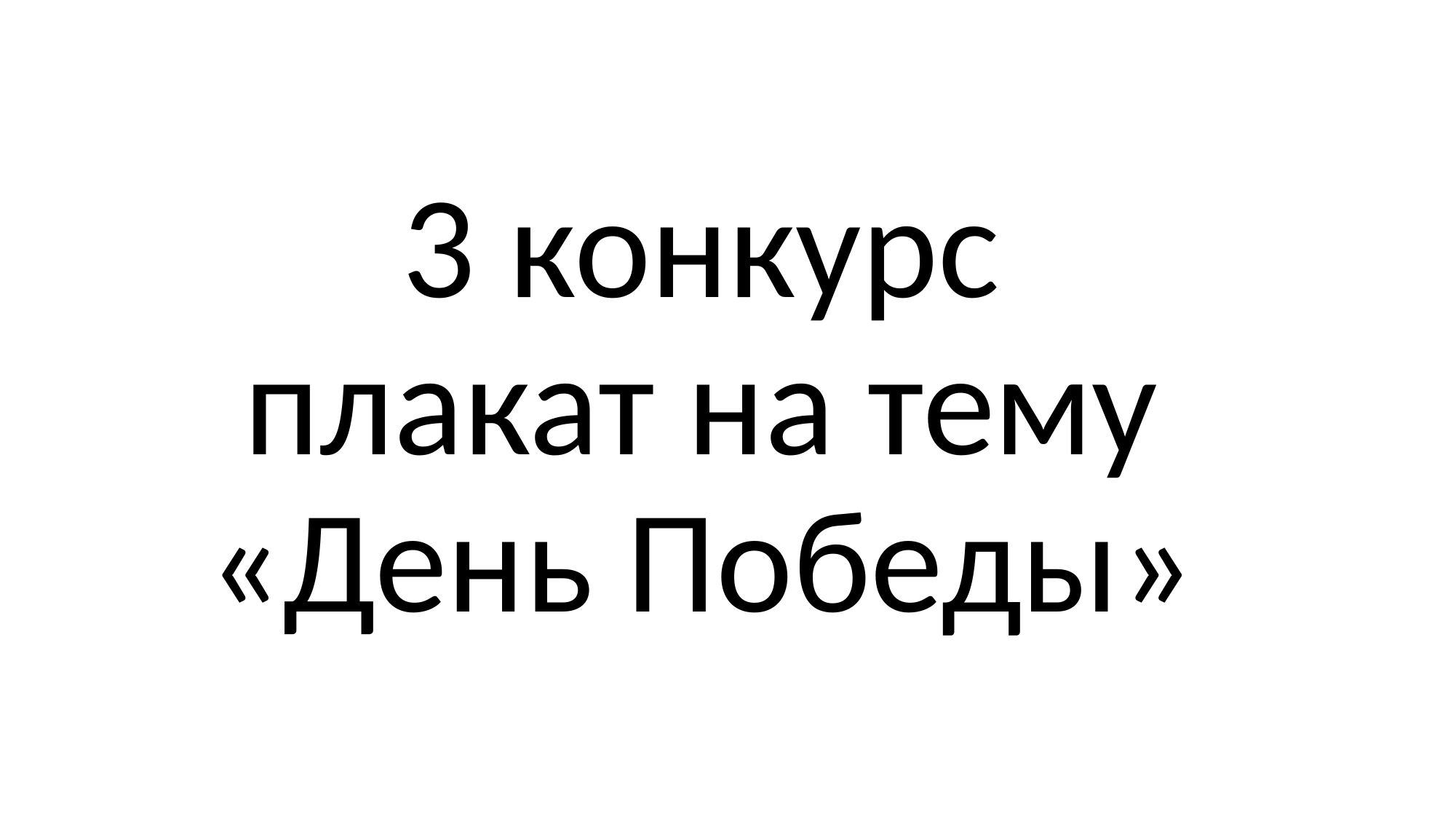

# 3 конкурс плакат на тему «День Победы»